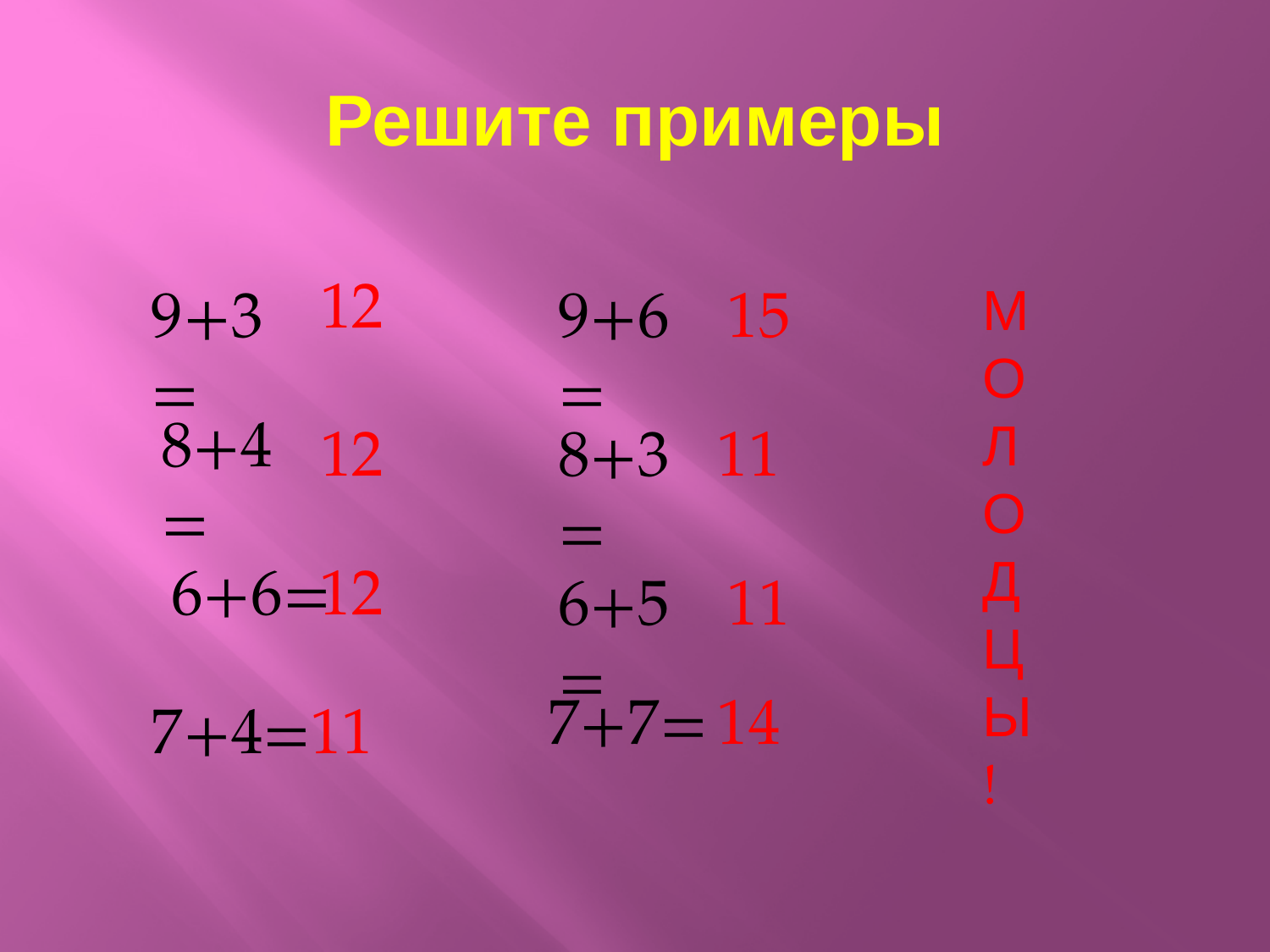

# Решите примеры
12
9+3=
9+6=
15
М
ОЛ
О
Д
Ц
Ы
!
8+4=
12
8+3=
11
6+6=
12
6+5=
11
7+7=
14
7+4=
11